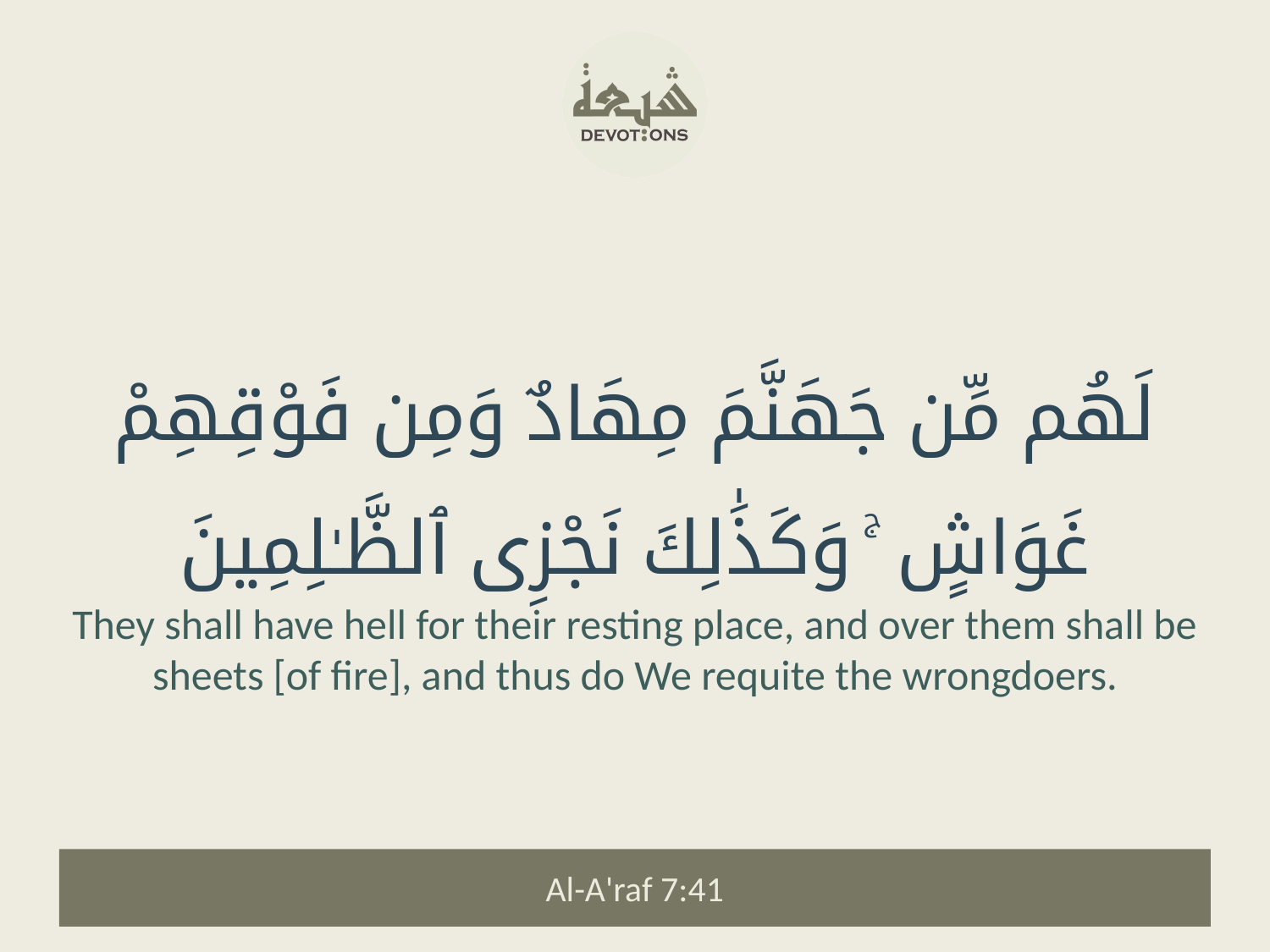

لَهُم مِّن جَهَنَّمَ مِهَادٌ وَمِن فَوْقِهِمْ غَوَاشٍ ۚ وَكَذَٰلِكَ نَجْزِى ٱلظَّـٰلِمِينَ
They shall have hell for their resting place, and over them shall be sheets [of fire], and thus do We requite the wrongdoers.
Al-A'raf 7:41